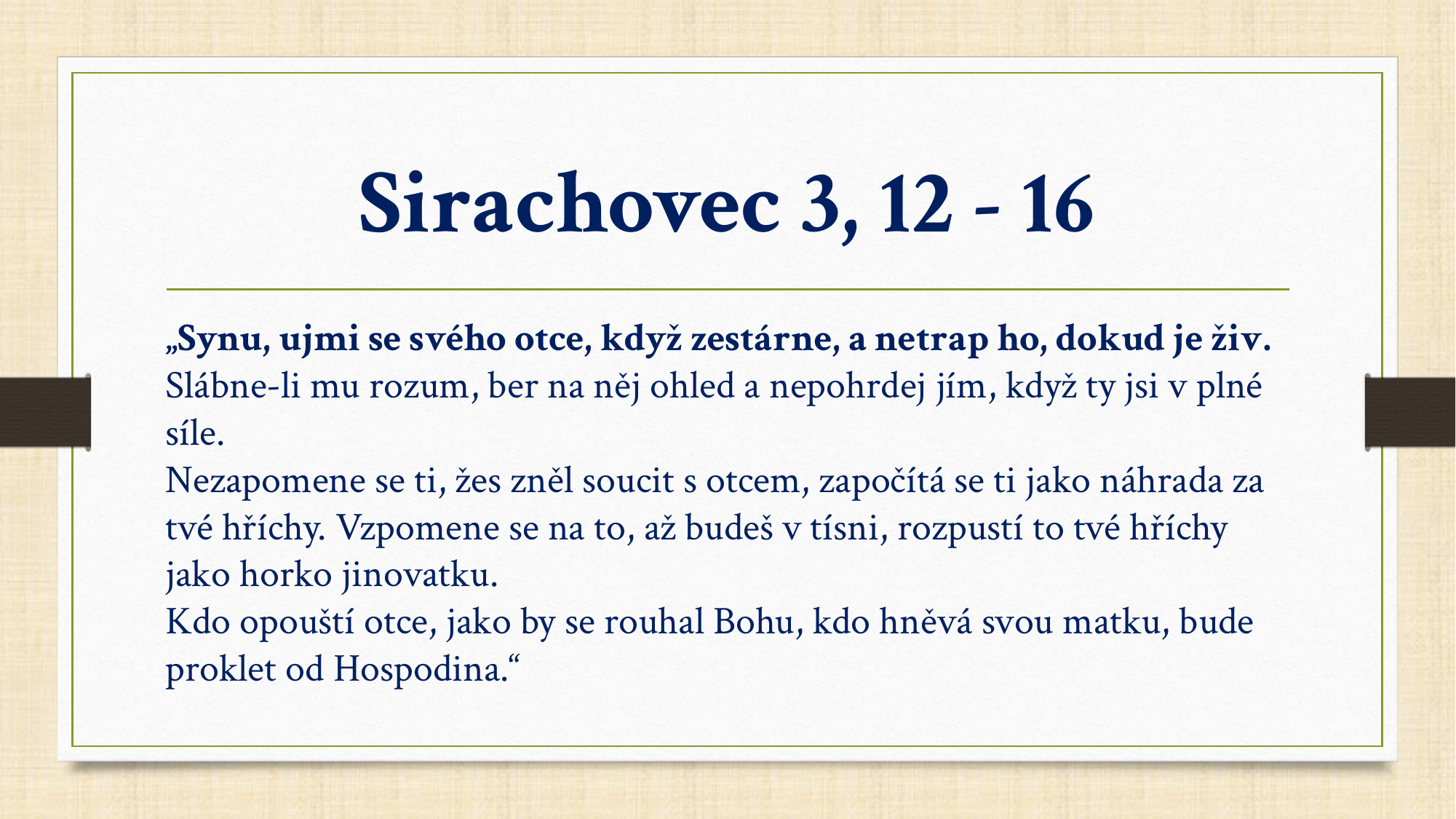

# Sirachovec 3, 12 - 16
„Synu, ujmi se svého otce, když zestárne, a netrap ho, dokud je živ. Slábne-li mu rozum, ber na něj ohled a nepohrdej jím, když ty jsi v plné síle.
Nezapomene se ti, žes zněl soucit s otcem, započítá se ti jako náhrada za tvé hříchy. Vzpomene se na to, až budeš v tísni, rozpustí to tvé hříchy jako horko jinovatku.
Kdo opouští otce, jako by se rouhal Bohu, kdo hněvá svou matku, bude proklet od Hospodina.“